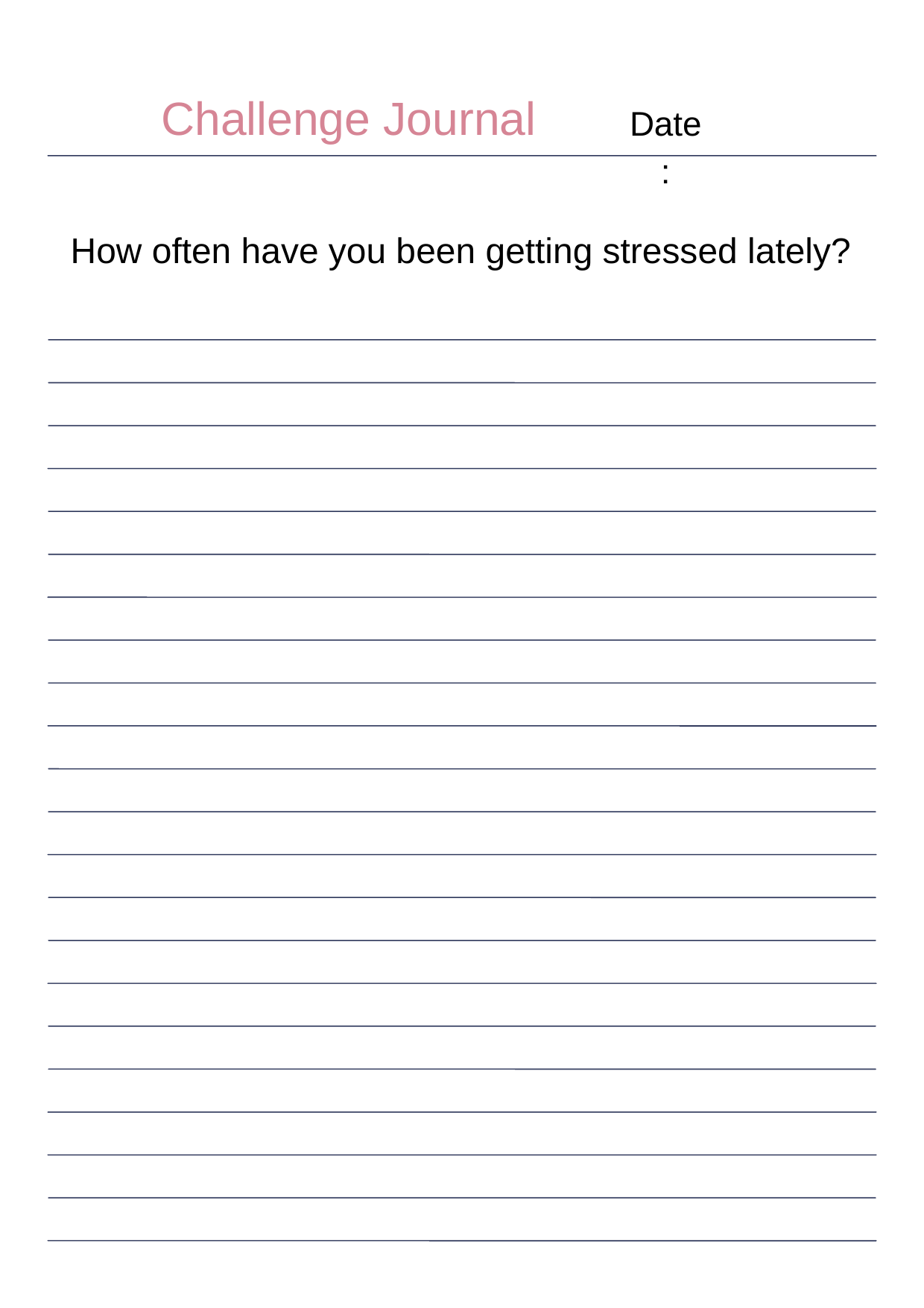

Challenge Journal
Date:

How often have you been getting stressed lately?